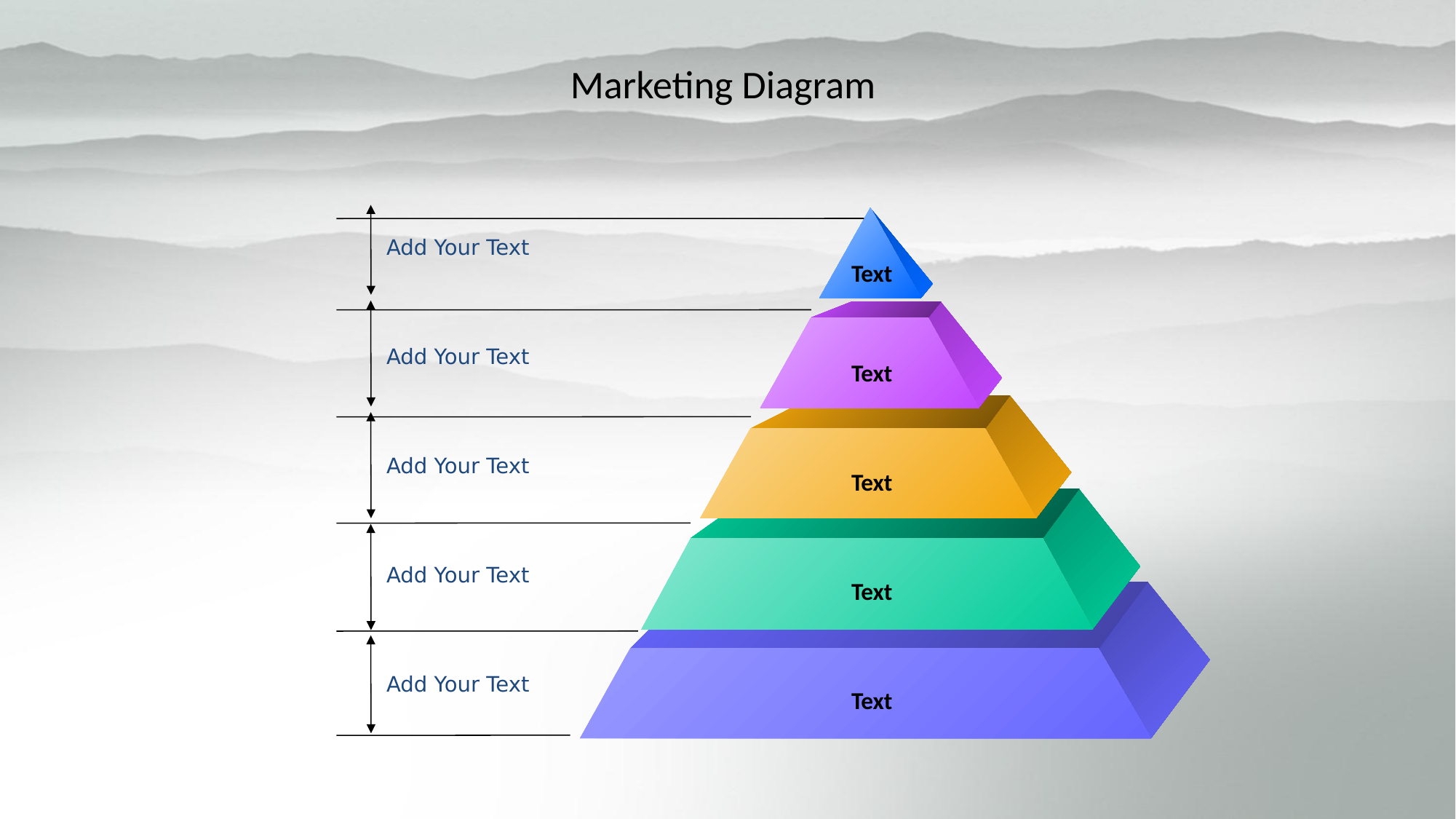

# Marketing Diagram

Add Your Text
Text

Add Your Text
Text

Add Your Text
Text

Add Your Text
Text

Add Your Text
Text